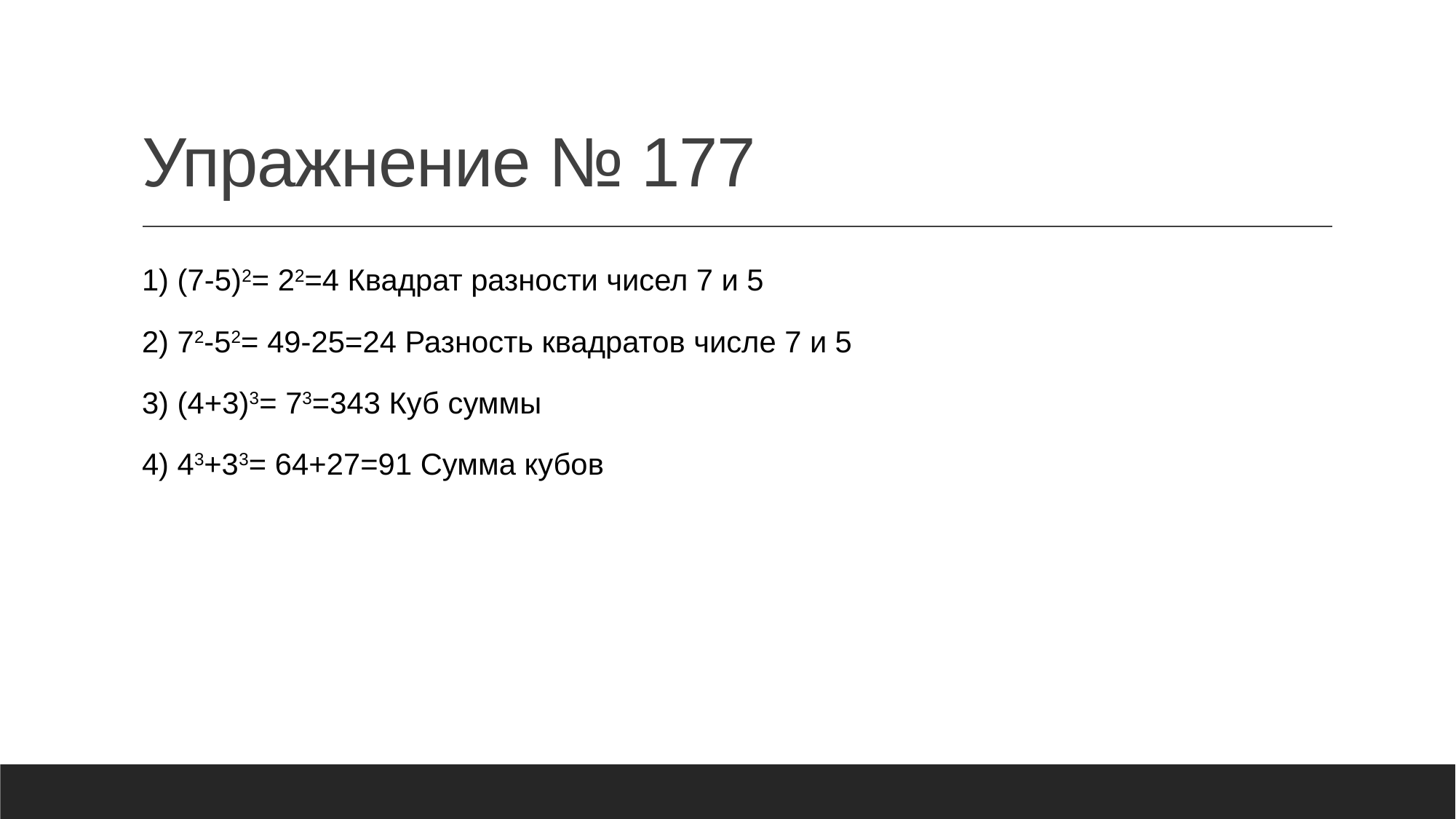

# Упражнение № 177
1) (7-5)2= 22=4 Квадрат разности чисел 7 и 5
2) 72-52= 49-25=24 Разность квадратов числе 7 и 5
3) (4+3)3= 73=343 Куб суммы
4) 43+33= 64+27=91 Сумма кубов